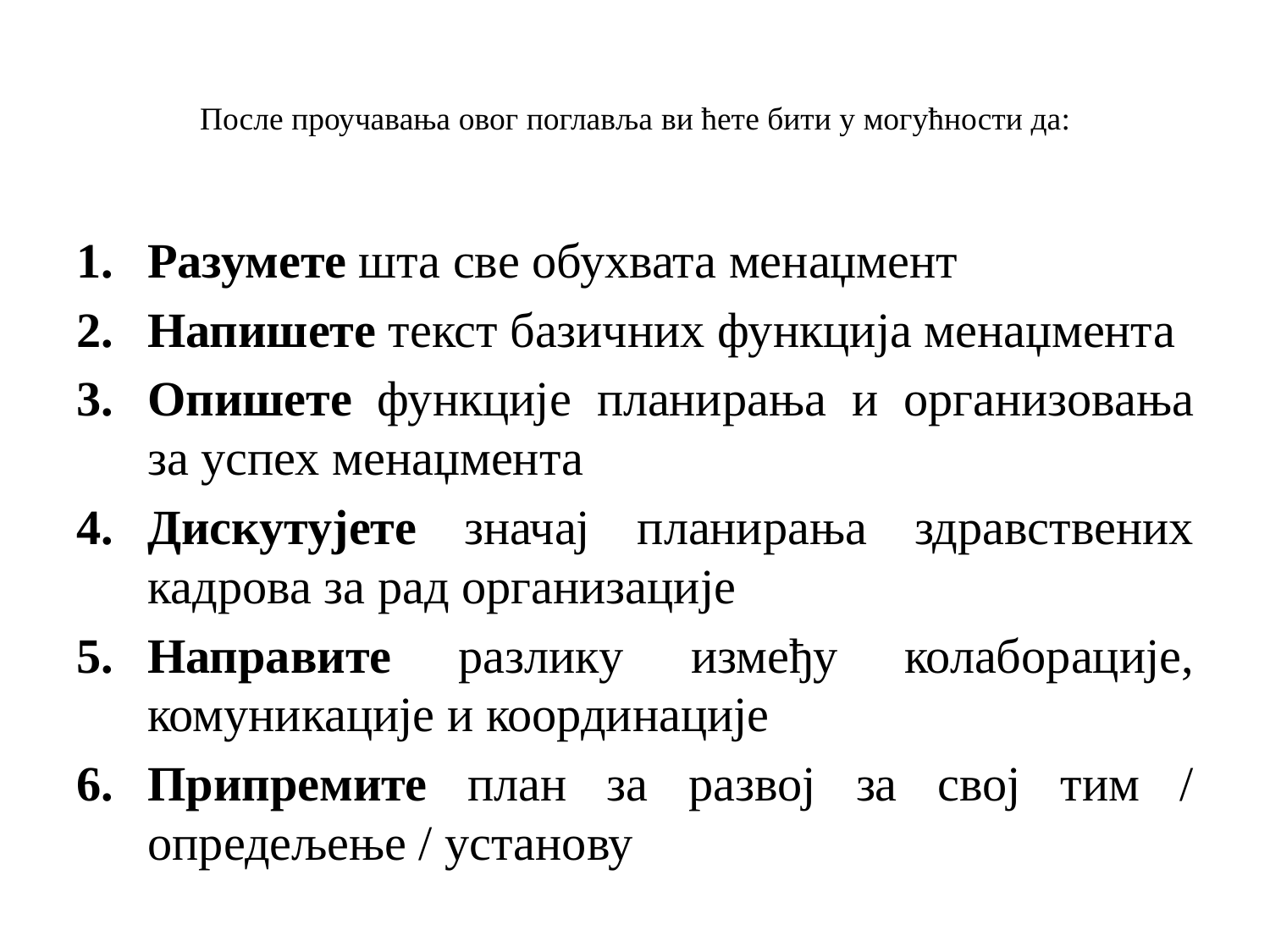

# После проучавања овог поглавља ви ћете бити у могућности да:
Разумете шта све обухвата менаџмент
Напишете текст базичних функција менаџмента
Опишете функције планирања и организовања за успех менаџмента
Дискутујете значај планирања здравствених кадрова за рад организације
Направите разлику између колаборације, комуникације и координације
Припремите план за развој за свој тим / опредељење / установу